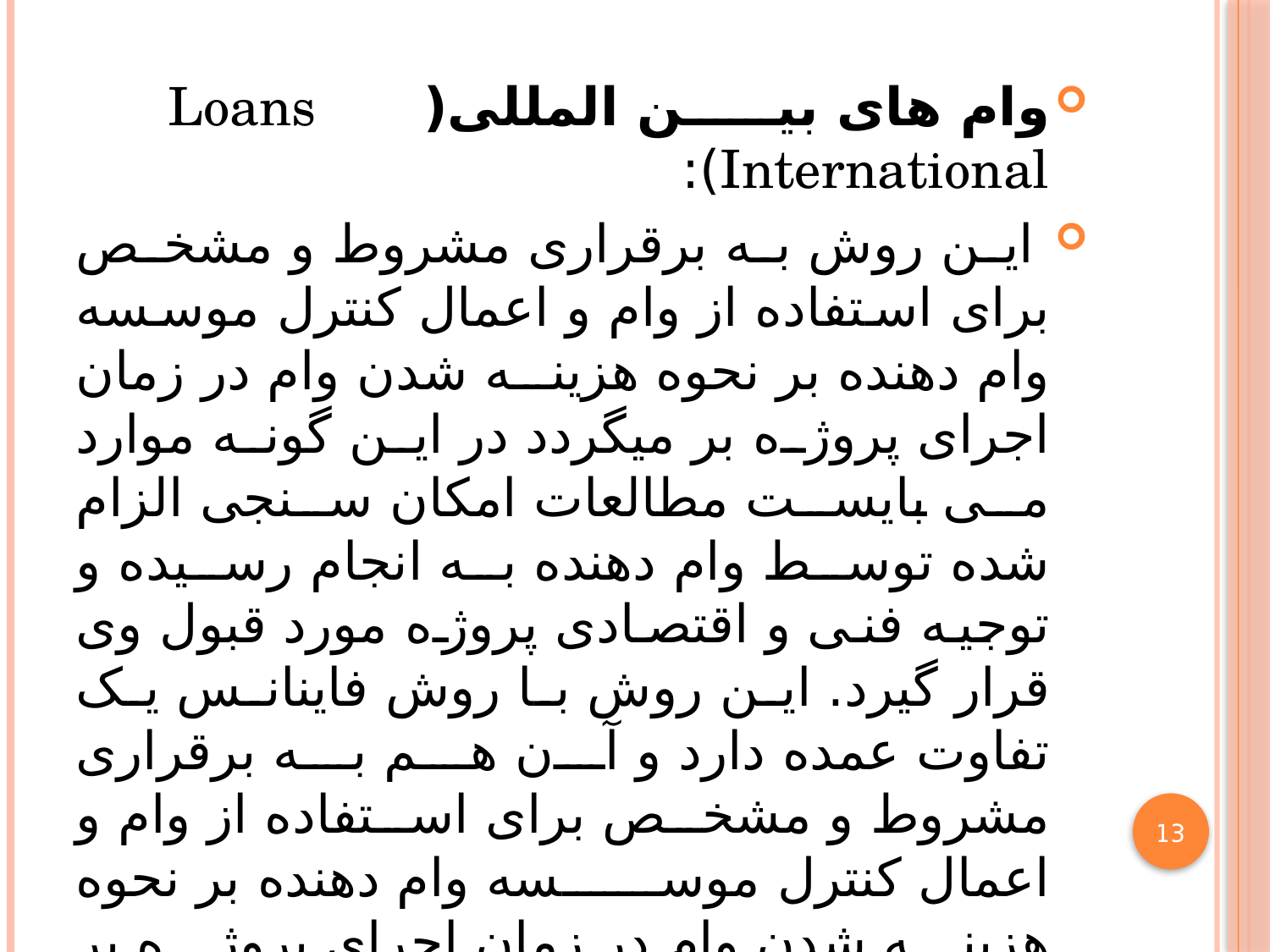

وام های بین المللی(Loans  International):
 این روش به برقراری مشروط و مشخص برای استفاده از وام و اعمال کنترل موسسه وام دهنده بر نحوه هزینه شدن وام در زمان اجرای پروژه بر میگردد در این گونه موارد می بایست مطالعات امکان سنجی الزام شده توسط وام دهنده به انجام رسیده و توجیه فنی و اقتصادی پروژه مورد قبول وی قرار گیرد. این روش با روش فاینانس یک تفاوت عمده دارد و آن هم به برقراری مشروط و مشخص برای استفاده از وام و اعمال کنترل موسسه وام دهنده بر نحوه هزینه شدن وام در زمان اجرای پروژه بر میگردد.
 این دسته از روشهای تامین مالی پروژه ها خود دارای دو شکل است :

13